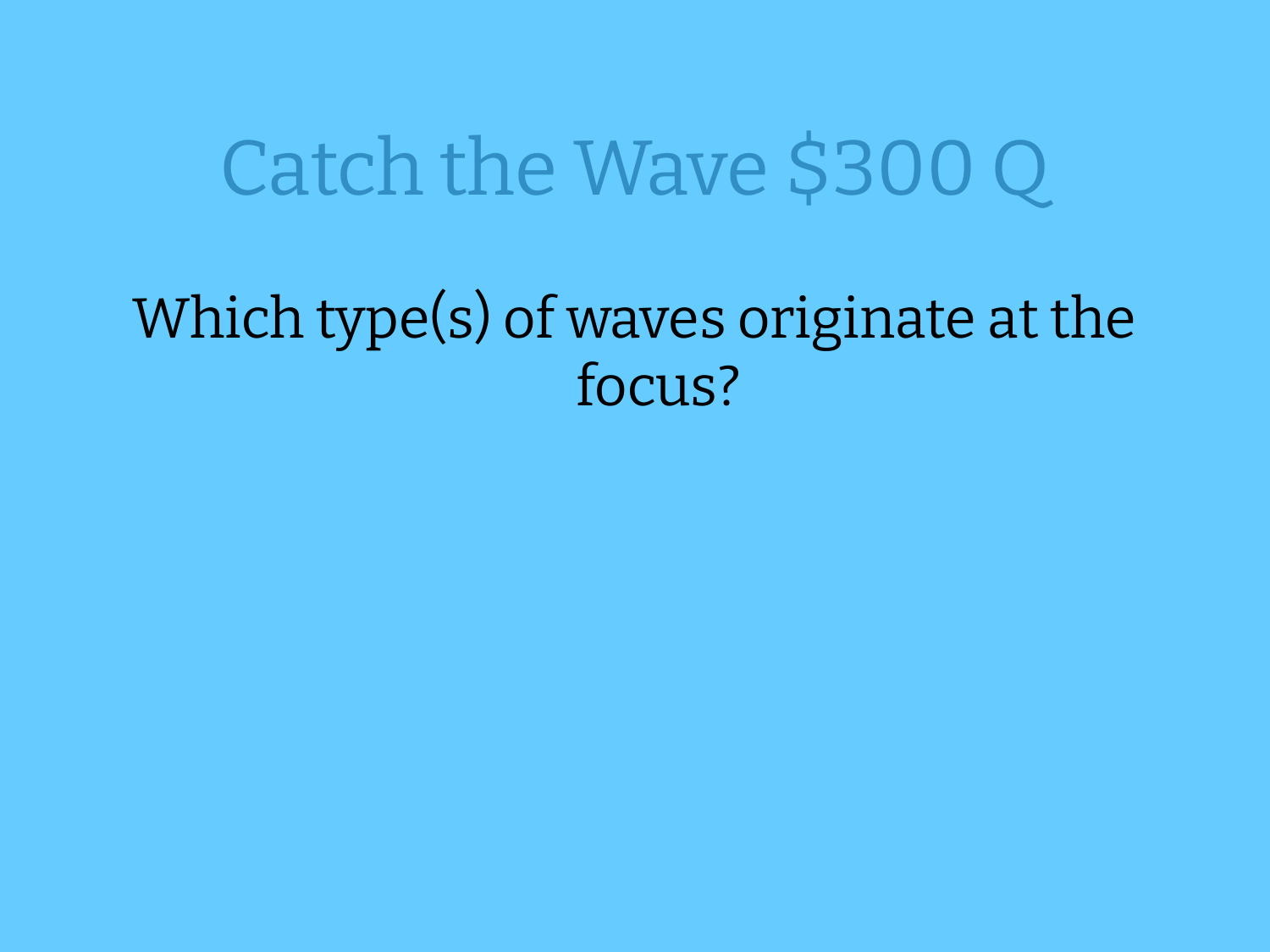

# Catch the Wave $300 Q
Which type(s) of waves originate at the focus?